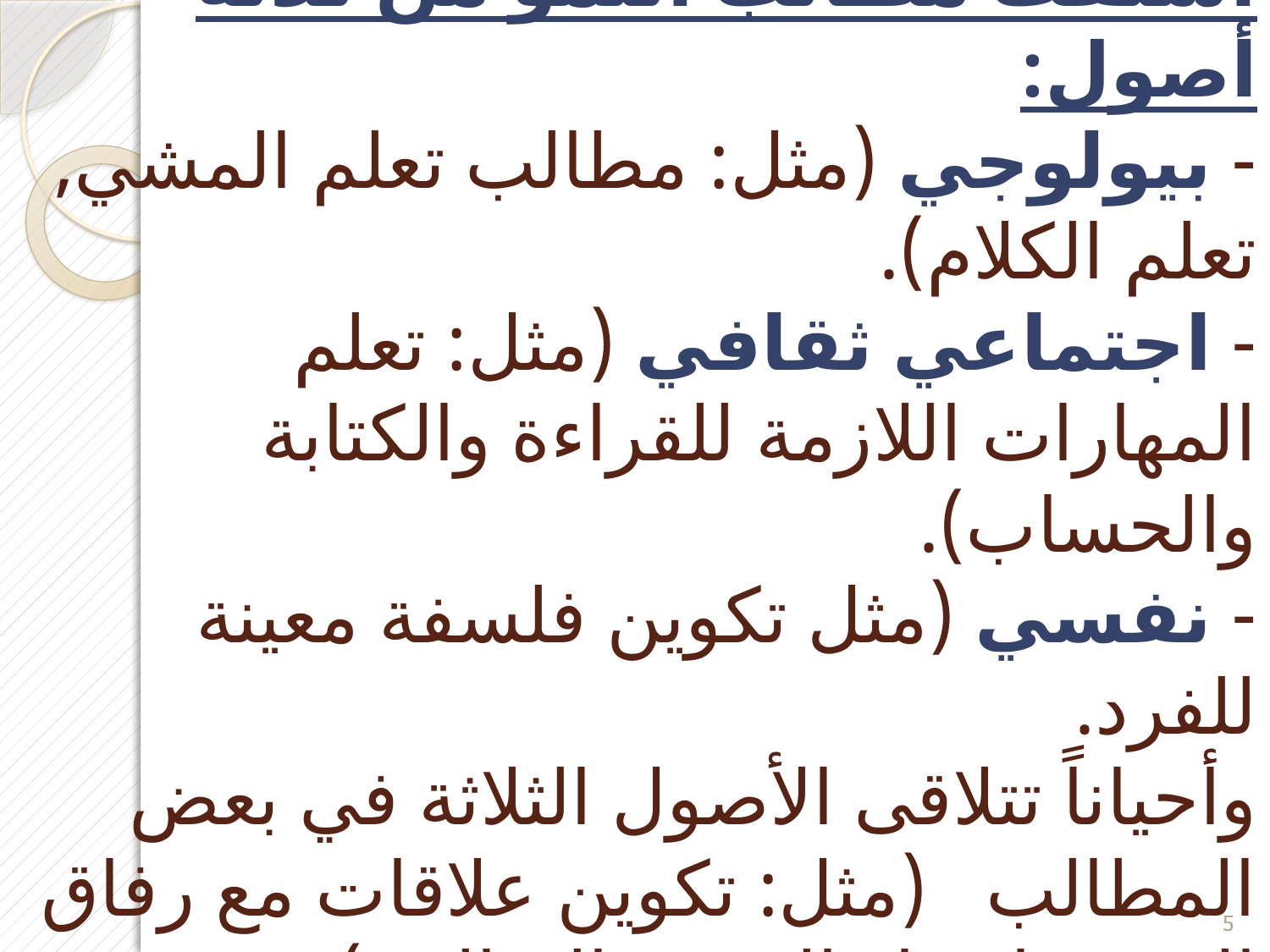

# اشتقت مطالب النمو من ثلاثة أصول: - بيولوجي (مثل: مطالب تعلم المشي, تعلم الكلام). - اجتماعي ثقافي (مثل: تعلم المهارات اللازمة للقراءة والكتابة والحساب). - نفسي (مثل تكوين فلسفة معينة للفرد. وأحياناً تتلاقى الأصول الثلاثة في بعض المطالب   (مثل: تكوين علاقات مع رفاق السن واختيار الزوجة الصالحة).
5